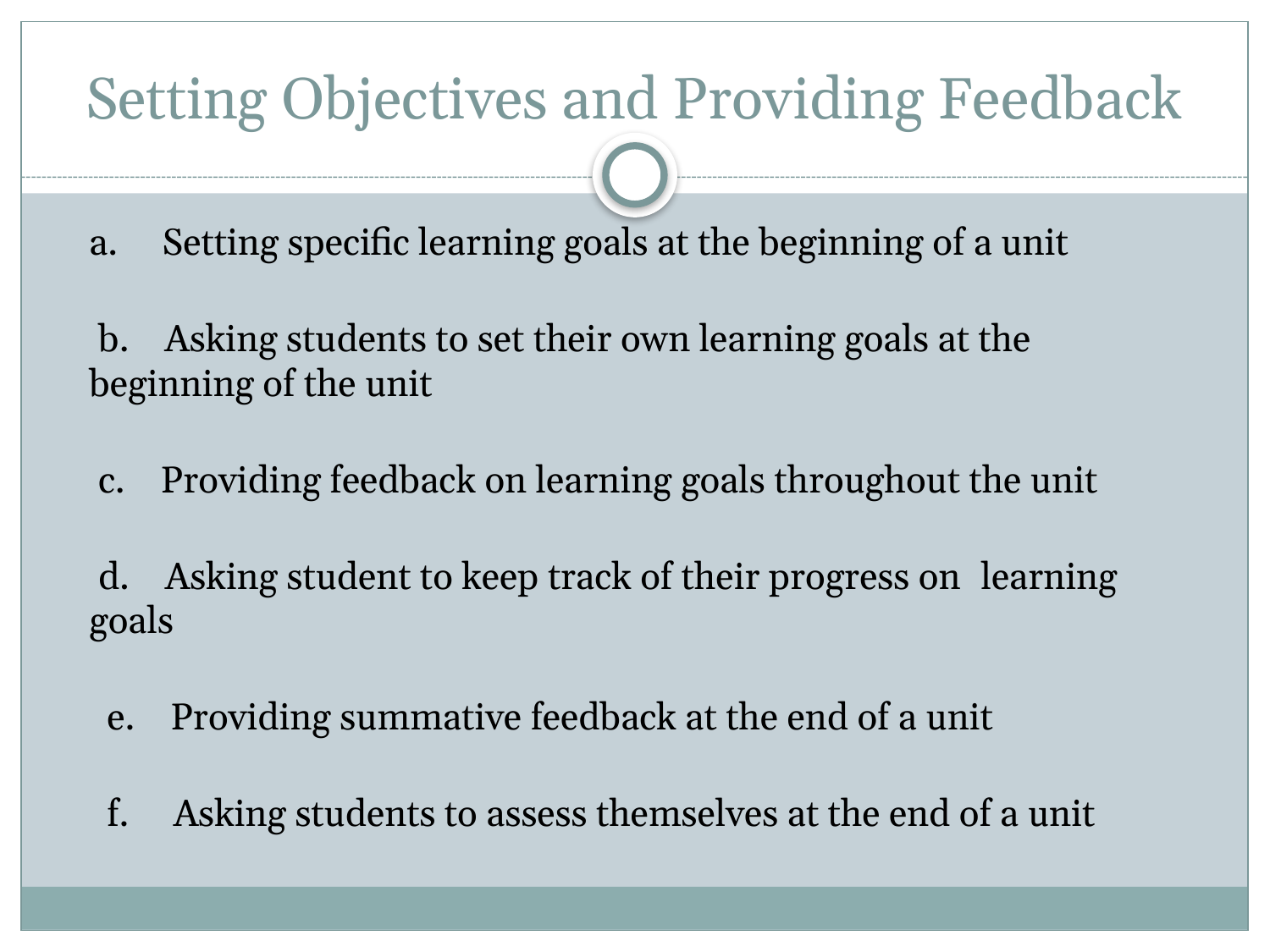

# Setting Objectives and Providing Feedback
	a.     Setting specific learning goals at the beginning of a unit
 b.    Asking students to set their own learning goals at the 		beginning of the unit
 c.    Providing feedback on learning goals throughout the unit
 d.    Asking student to keep track of their progress on 	learning goals
  e.    Providing summative feedback at the end of a unit
  f.     Asking students to assess themselves at the end of a unit